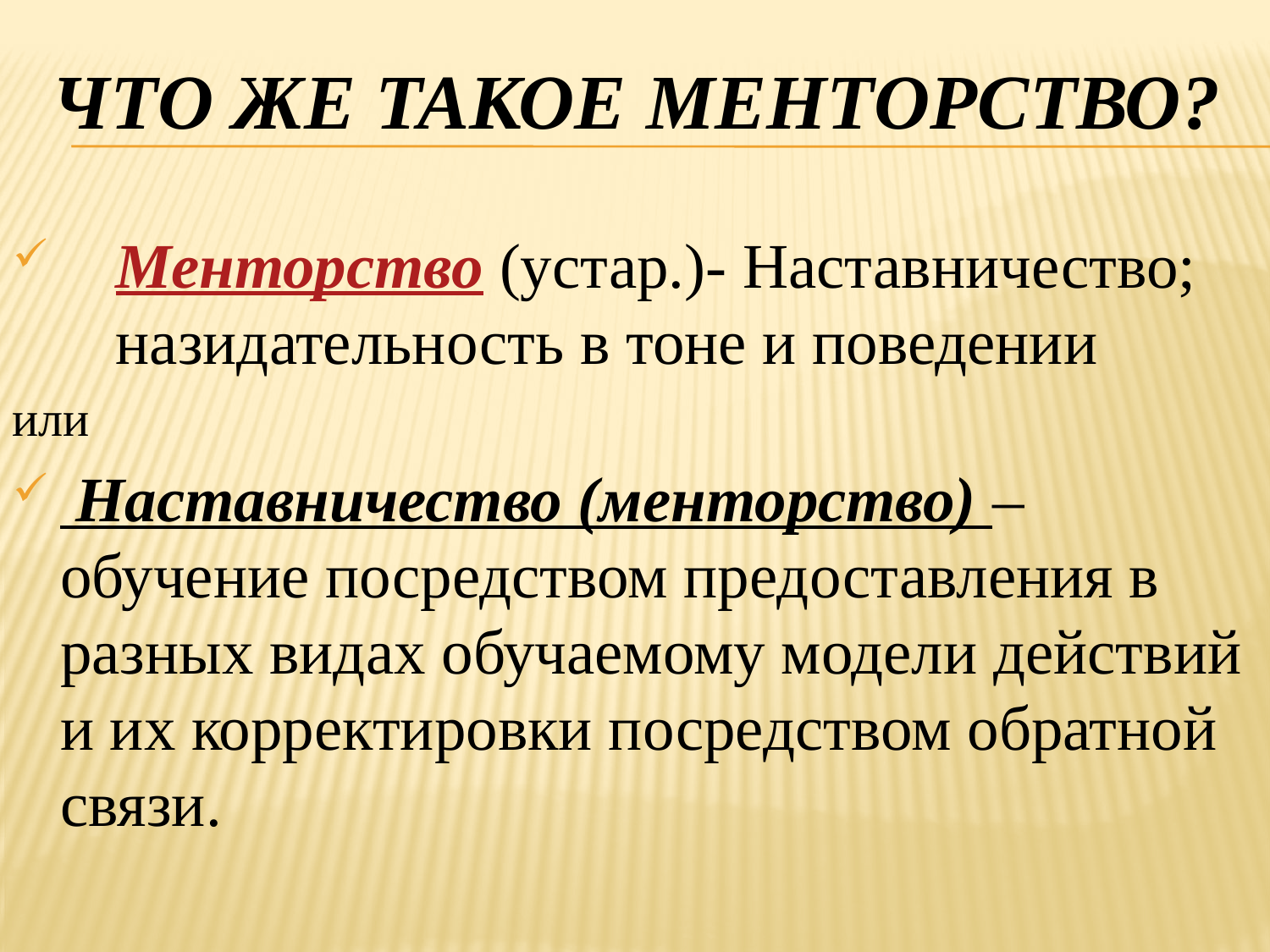

# Что же такое менторство?
Менторство (устар.)- Наставничество; назидательность в тоне и поведении
или
 Наставничество (менторство) – обучение посредством предоставления в разных видах обучаемому модели действий и их корректировки посредством обратной связи.